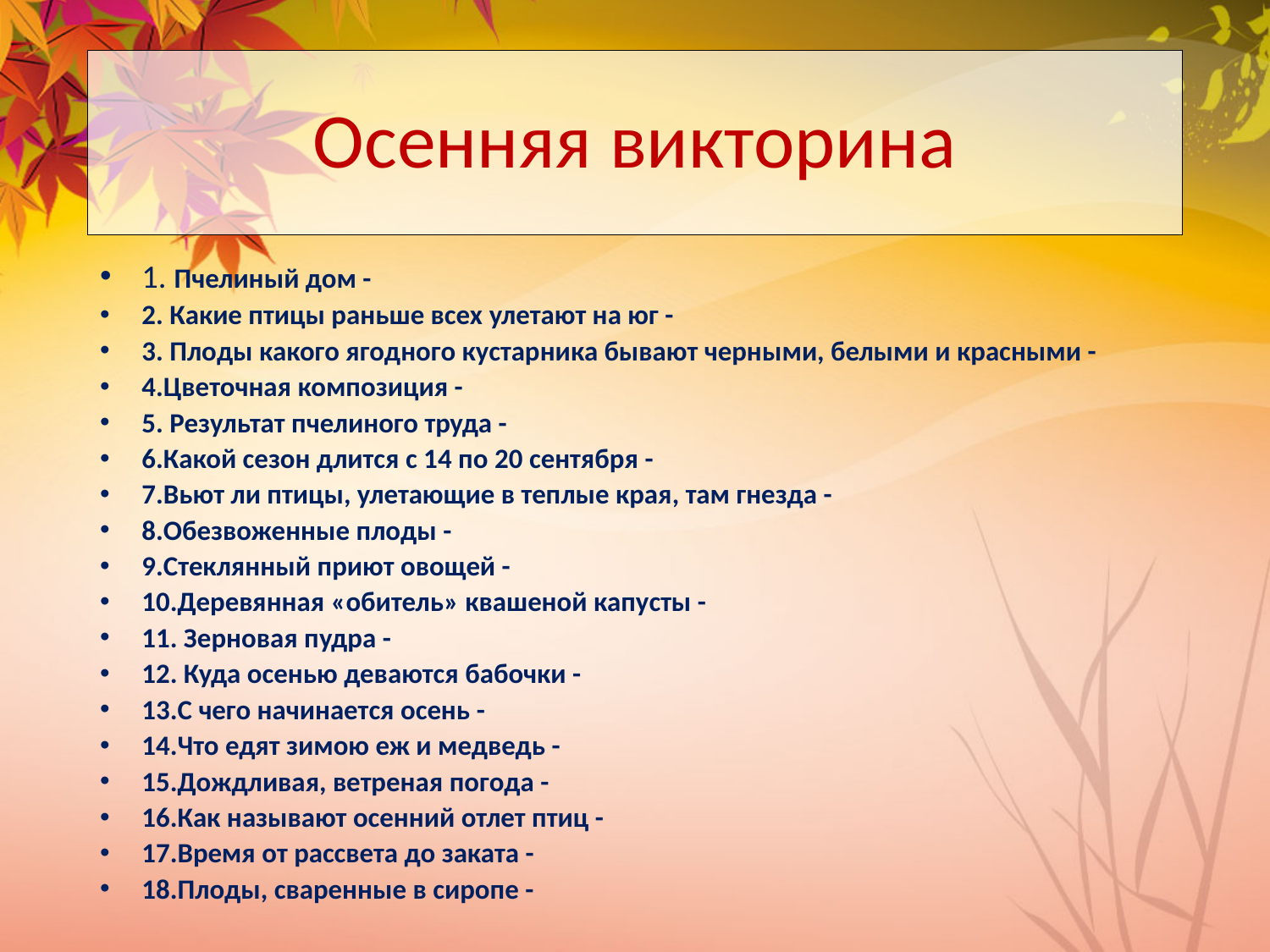

# Осенняя викторина
1. Пчелиный дом -
2. Какие птицы раньше всех улетают на юг -
3. Плоды какого ягодного кустарника бывают черными, белыми и красными -
4.Цветочная композиция -
5. Результат пчелиного труда -
6.Какой сезон длится с 14 по 20 сентября -
7.Вьют ли птицы, улетающие в теплые края, там гнезда -
8.Обезвоженные плоды -
9.Стеклянный приют овощей -
10.Деревянная «обитель» квашеной капусты -
11. Зерновая пудра -
12. Куда осенью деваются бабочки -
13.С чего начинается осень -
14.Что едят зимою еж и медведь -
15.Дождливая, ветреная погода -
16.Как называют осенний отлет птиц -
17.Время от рассвета до заката -
18.Плоды, сваренные в сиропе -